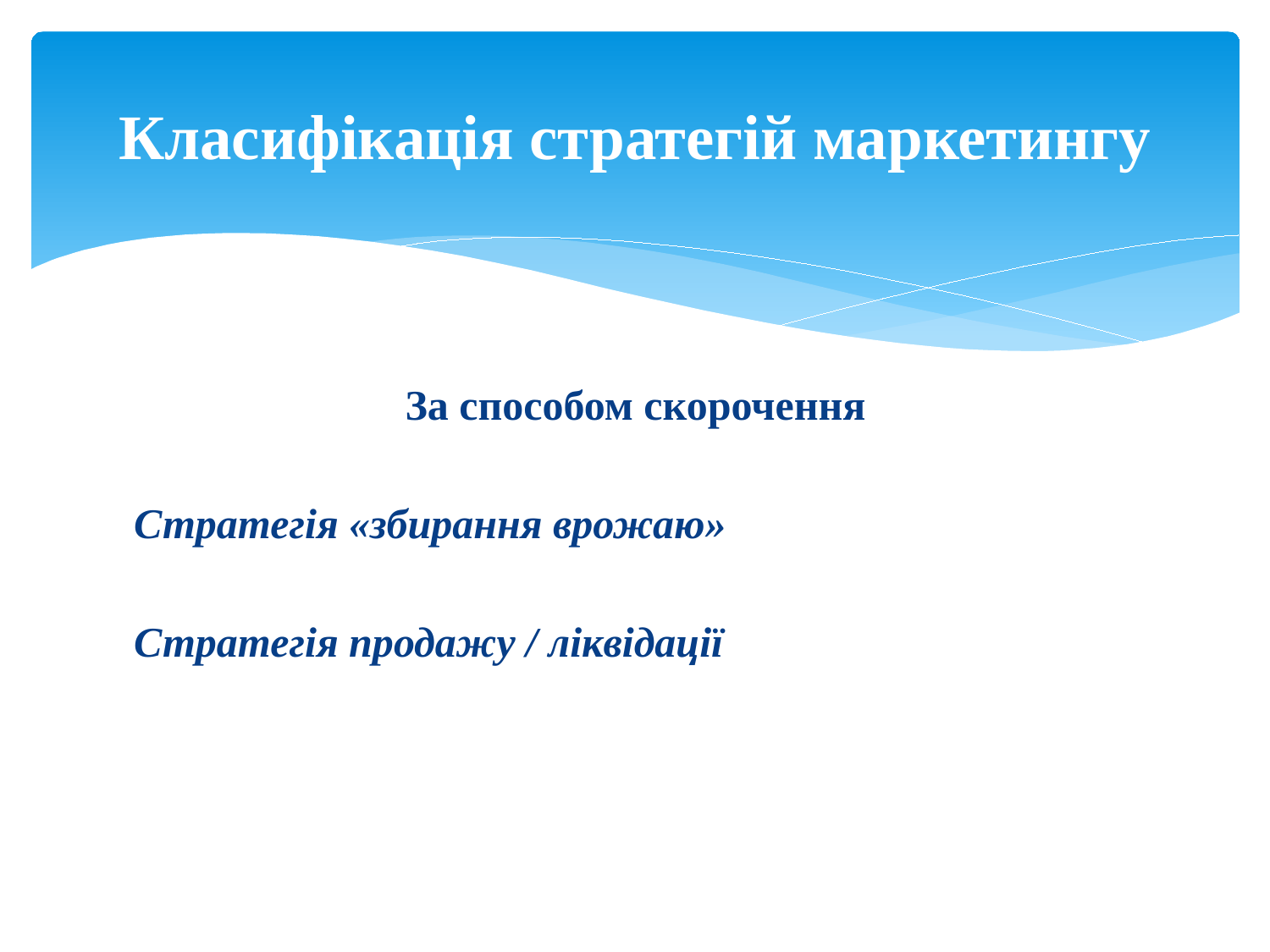

# Класифікація стратегій маркетингу
За способом скорочення

Стратегія «збирання врожаю»

Стратегія продажу / ліквідації